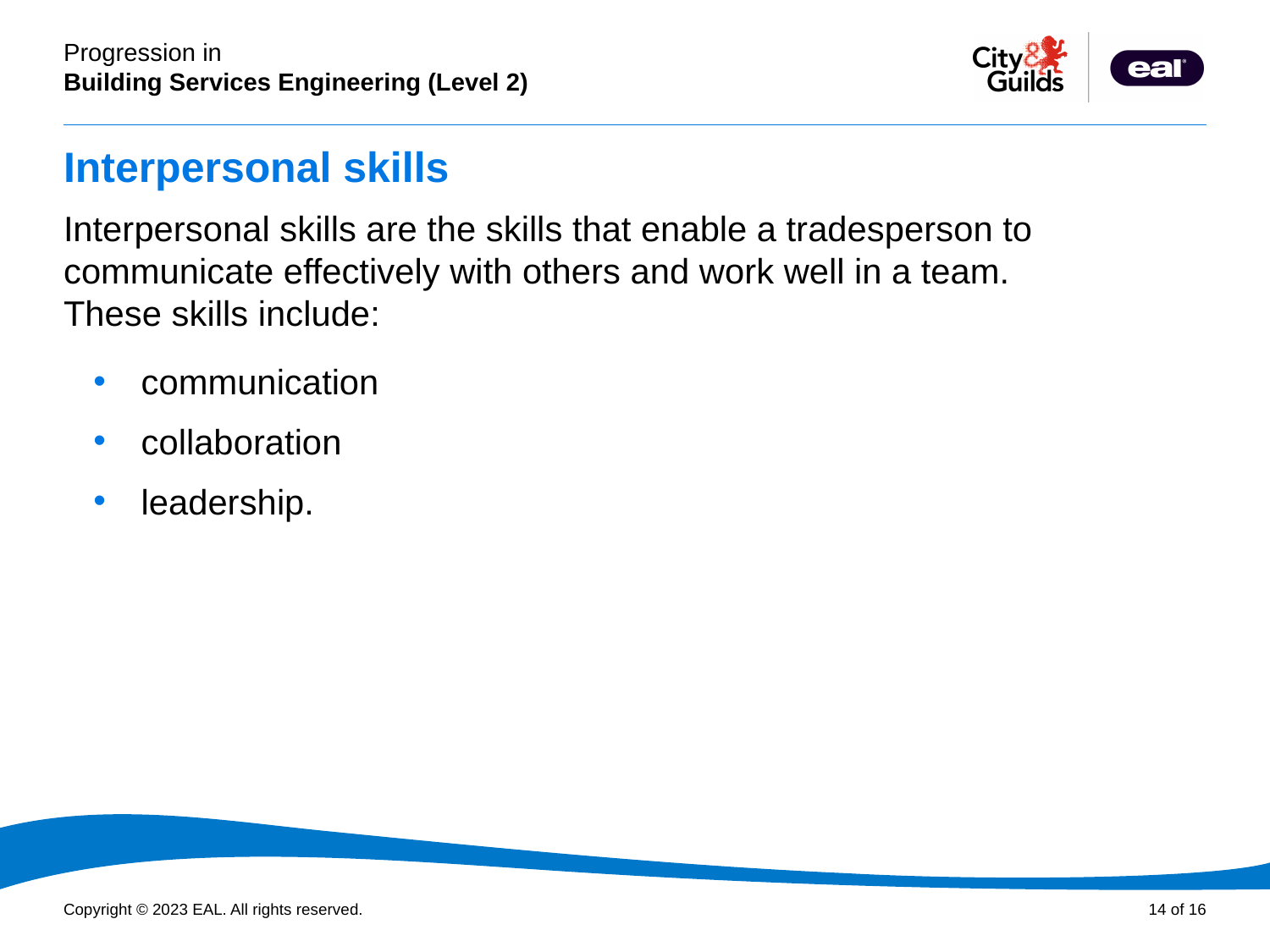

# Interpersonal skills
Interpersonal skills are the skills that enable a tradesperson to communicate effectively with others and work well in a team.
These skills include:
communication
collaboration
leadership.